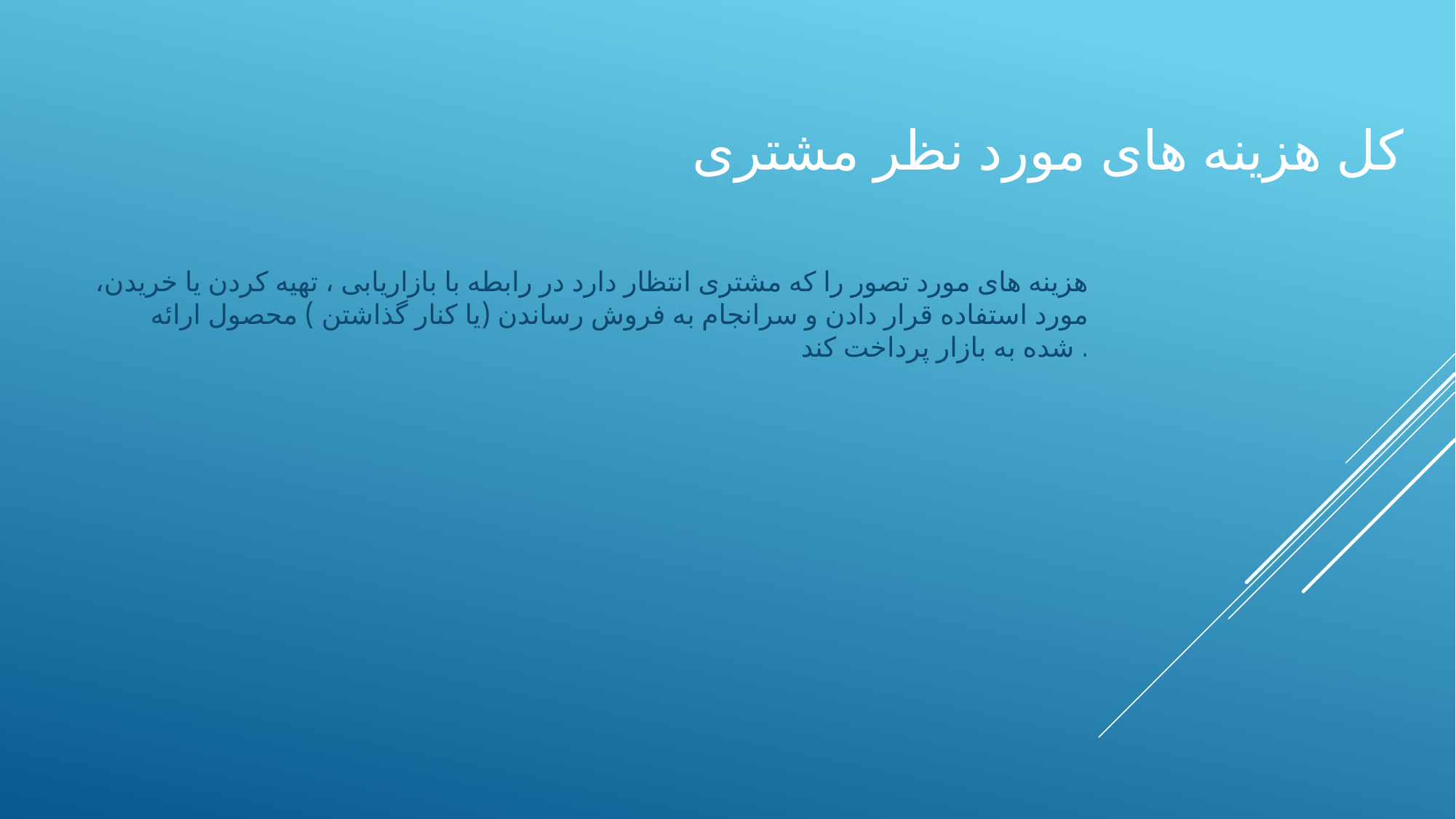

# کل هزینه های مورد نظر مشتری
هزینه های مورد تصور را که مشتری انتظار دارد در رابطه با بازاریابی ، تهیه کردن یا خریدن، مورد استفاده قرار دادن و سرانجام به فروش رساندن (یا کنار گذاشتن ) محصول ارائه شده به بازار پرداخت کند .